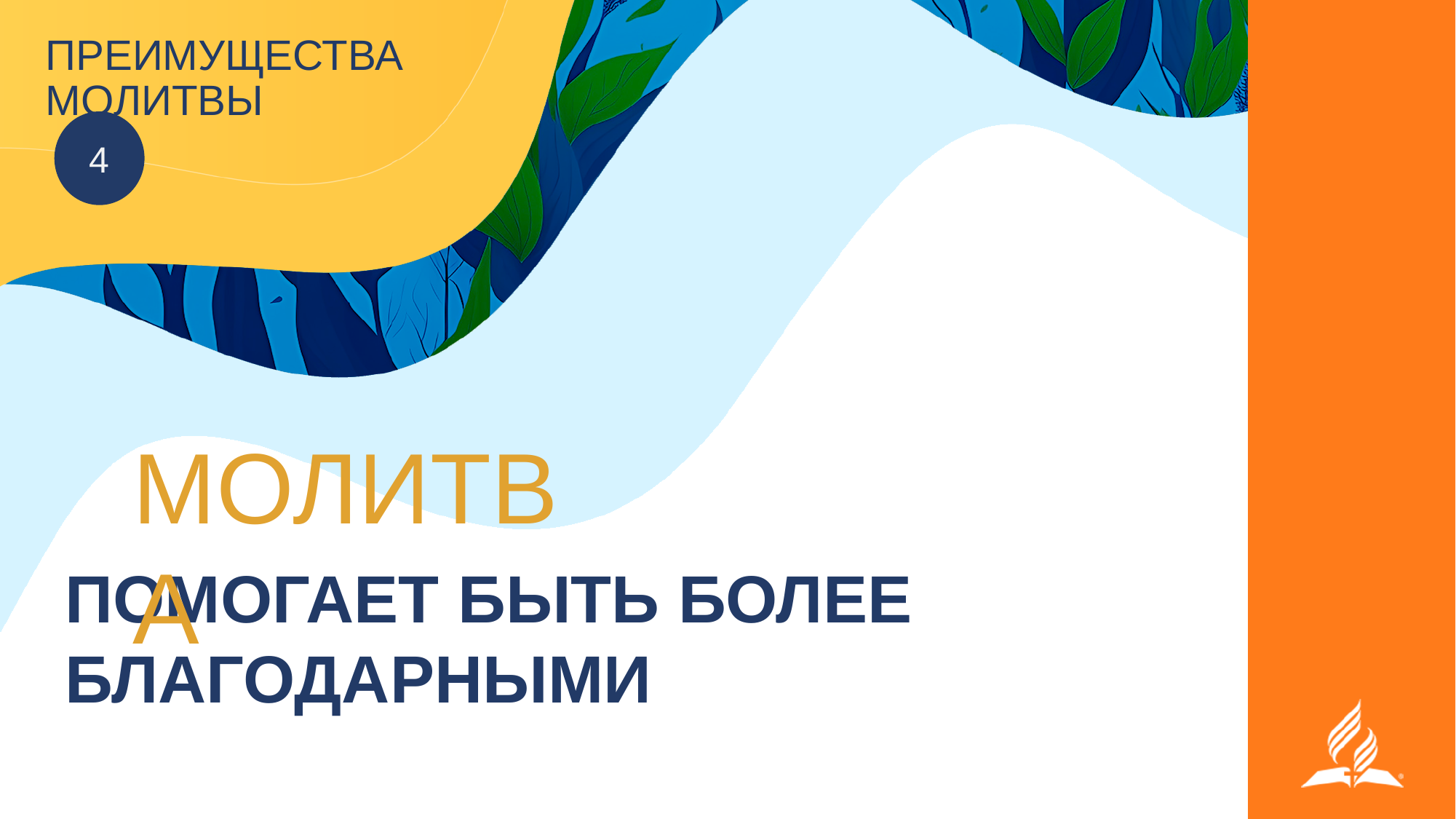

# ПРЕИМУЩЕСТВА МОЛИТВЫ
4
МОЛИТВА
ПОМОГАЕТ БЫТЬ БОЛЕЕ БЛАГОДАРНЫМИ